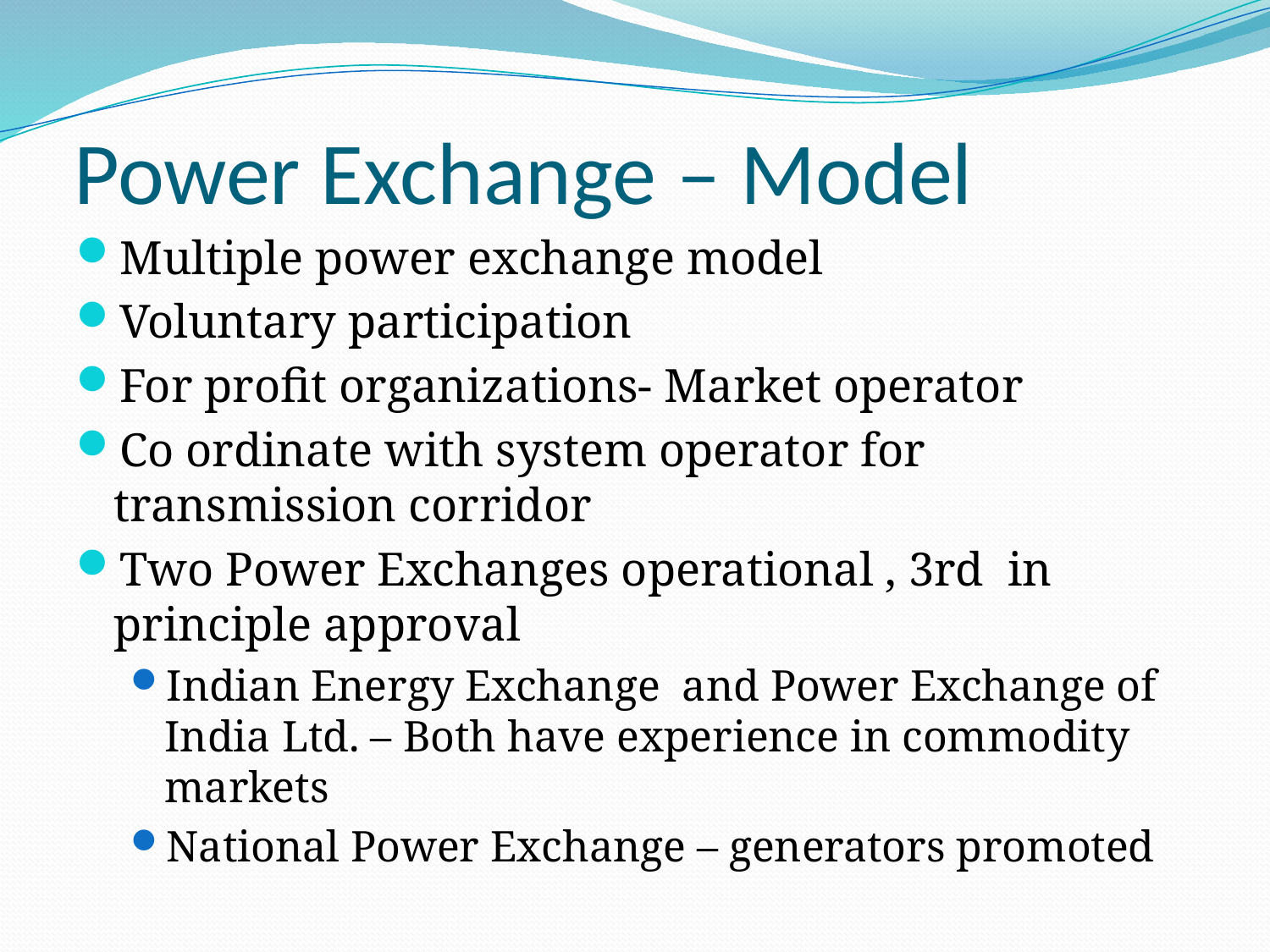

# Power Exchange – Model
Multiple power exchange model
Voluntary participation
For profit organizations- Market operator
Co ordinate with system operator for transmission corridor
Two Power Exchanges operational , 3rd  in principle approval
Indian Energy Exchange  and Power Exchange of India Ltd. – Both have experience in commodity markets
National Power Exchange – generators promoted